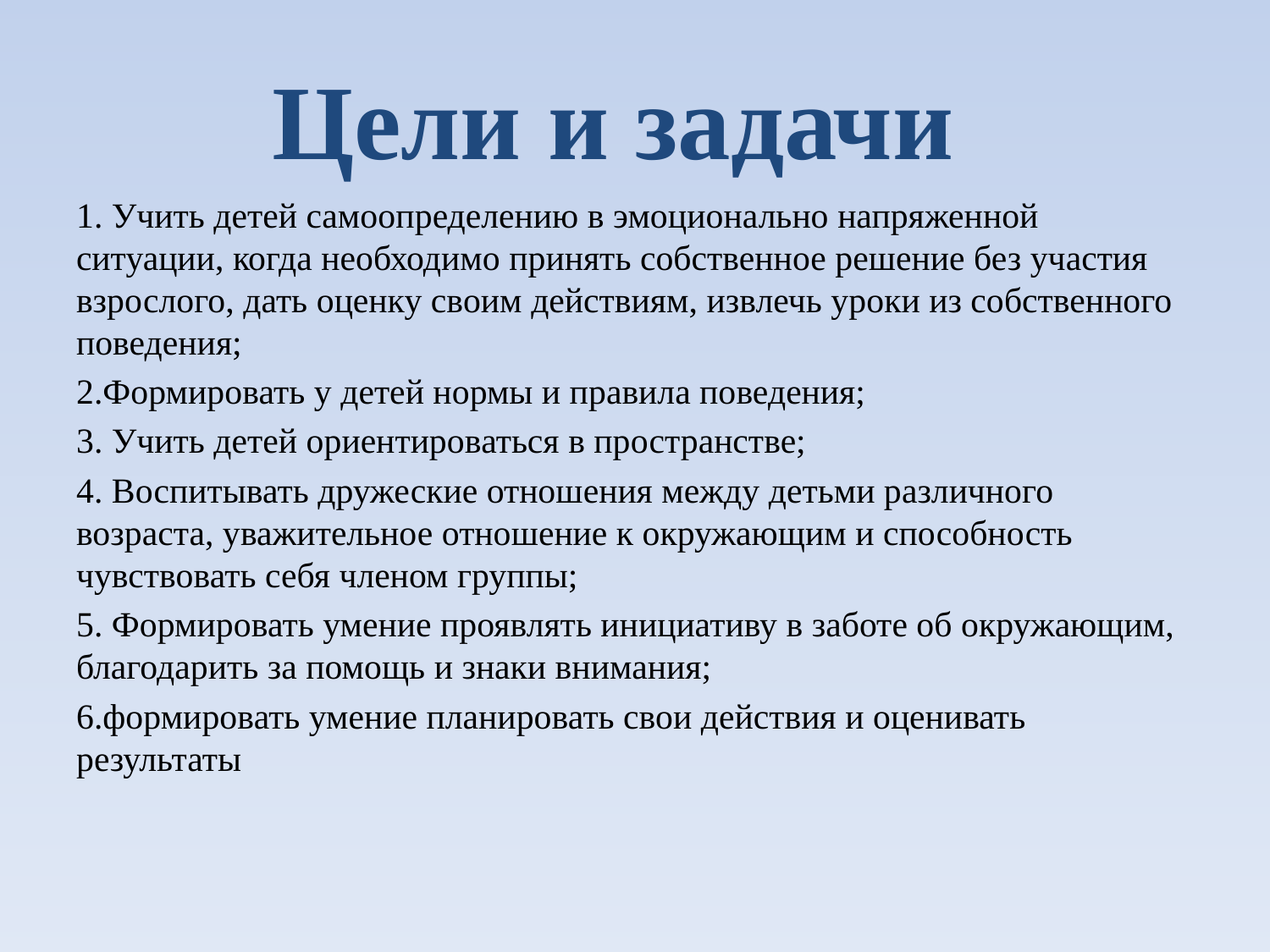

# Цели и задачи
1. Учить детей самоопределению в эмоционально напряженной ситуации, когда необходимо принять собственное решение без участия взрослого, дать оценку своим действиям, извлечь уроки из собственного поведения;
2.Формировать у детей нормы и правила поведения;
3. Учить детей ориентироваться в пространстве;
4. Воспитывать дружеские отношения между детьми различного возраста, уважительное отношение к окружающим и способность чувствовать себя членом группы;
5. Формировать умение проявлять инициативу в заботе об окружающим, благодарить за помощь и знаки внимания;
6.формировать умение планировать свои действия и оценивать результаты